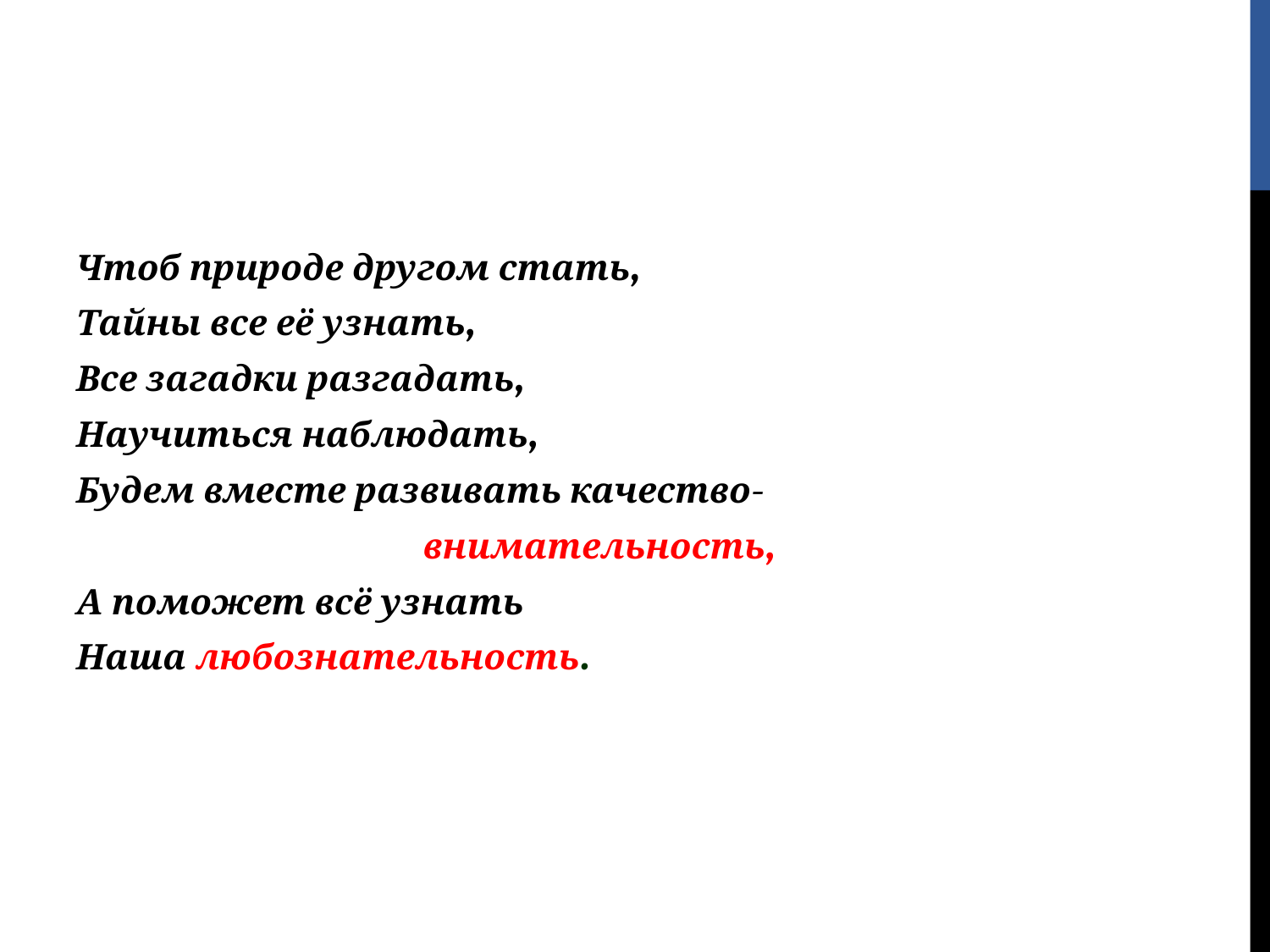

#
Чтоб природе другом стать,
Тайны все её узнать,
Все загадки разгадать,
Научиться наблюдать,
Будем вместе развивать качество-
                                       внимательность,
А поможет всё узнать
Наша любознательность.